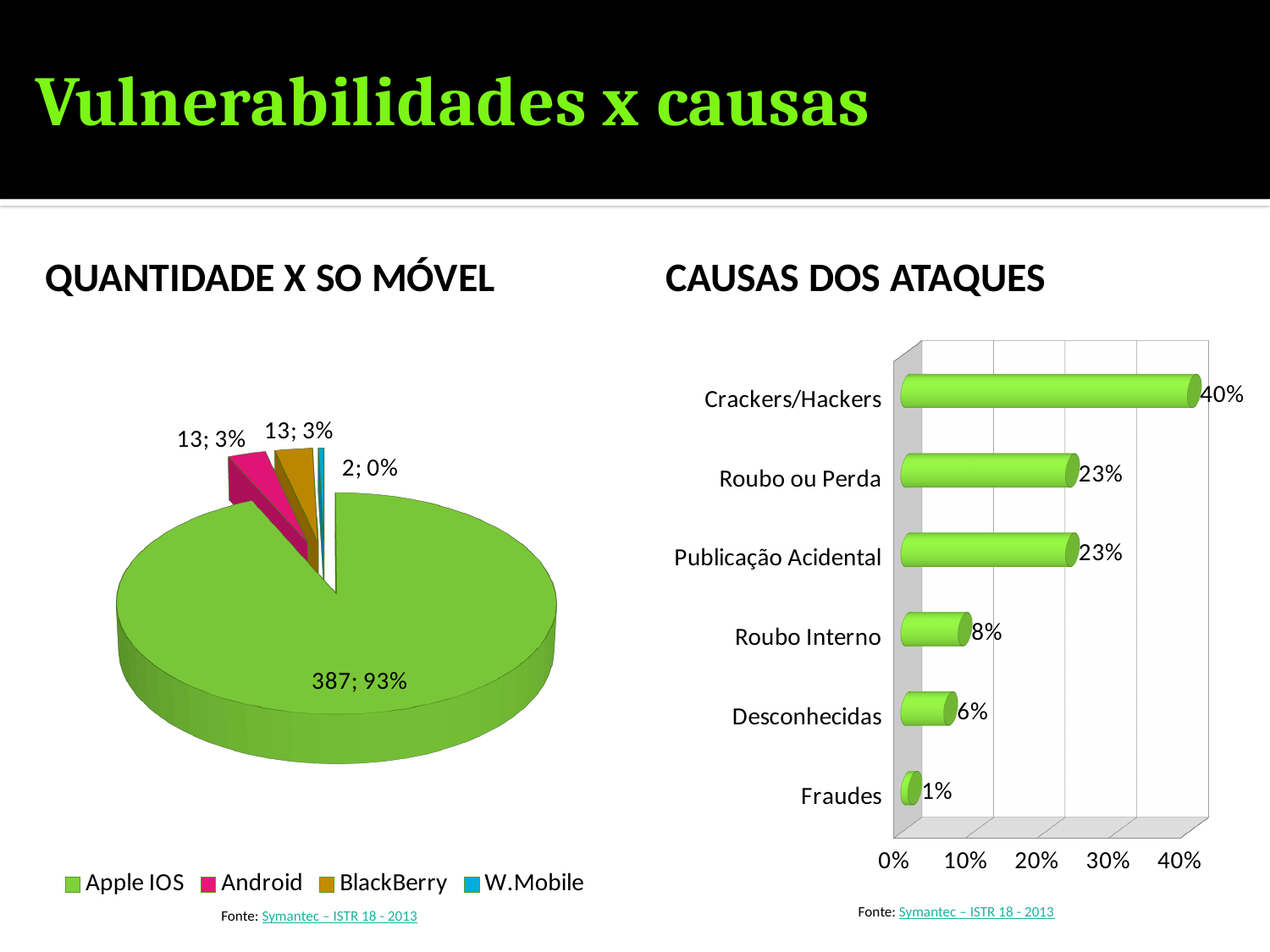

# Vulnerabilidades x causas
Quantidade x so móvel
Causas dos ataques

[unsupported chart]

[unsupported chart]

Fonte: Symantec – ISTR 18 - 2013
Fonte: Symantec – ISTR 18 - 2013